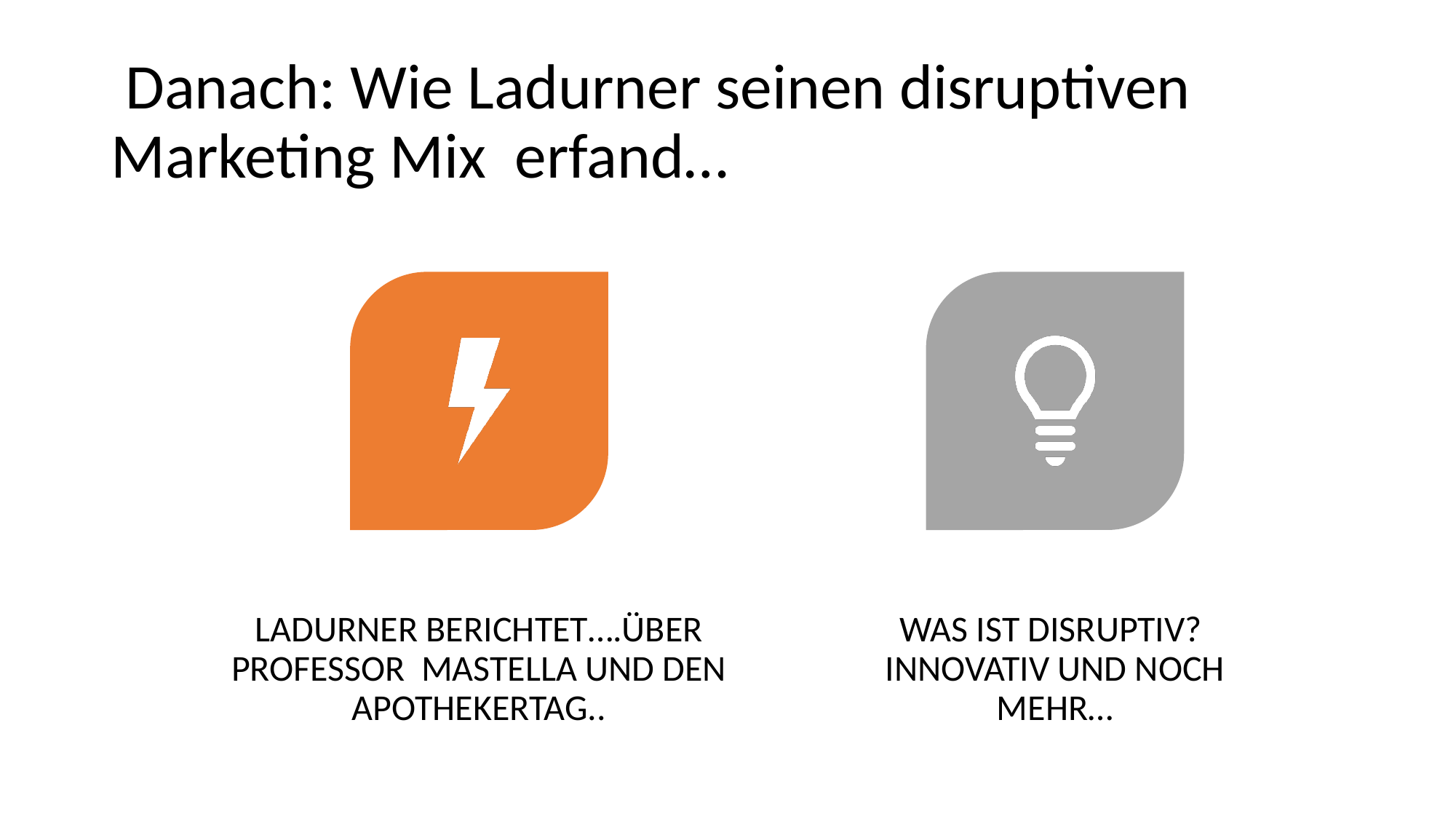

# Danach: Wie Ladurner seinen disruptiven  Marketing Mix  erfand…
Ladurner berichtet….über Professor  Mastella und den Apothekertag..
Was ist disruptiv?  Innovativ und noch mehr…